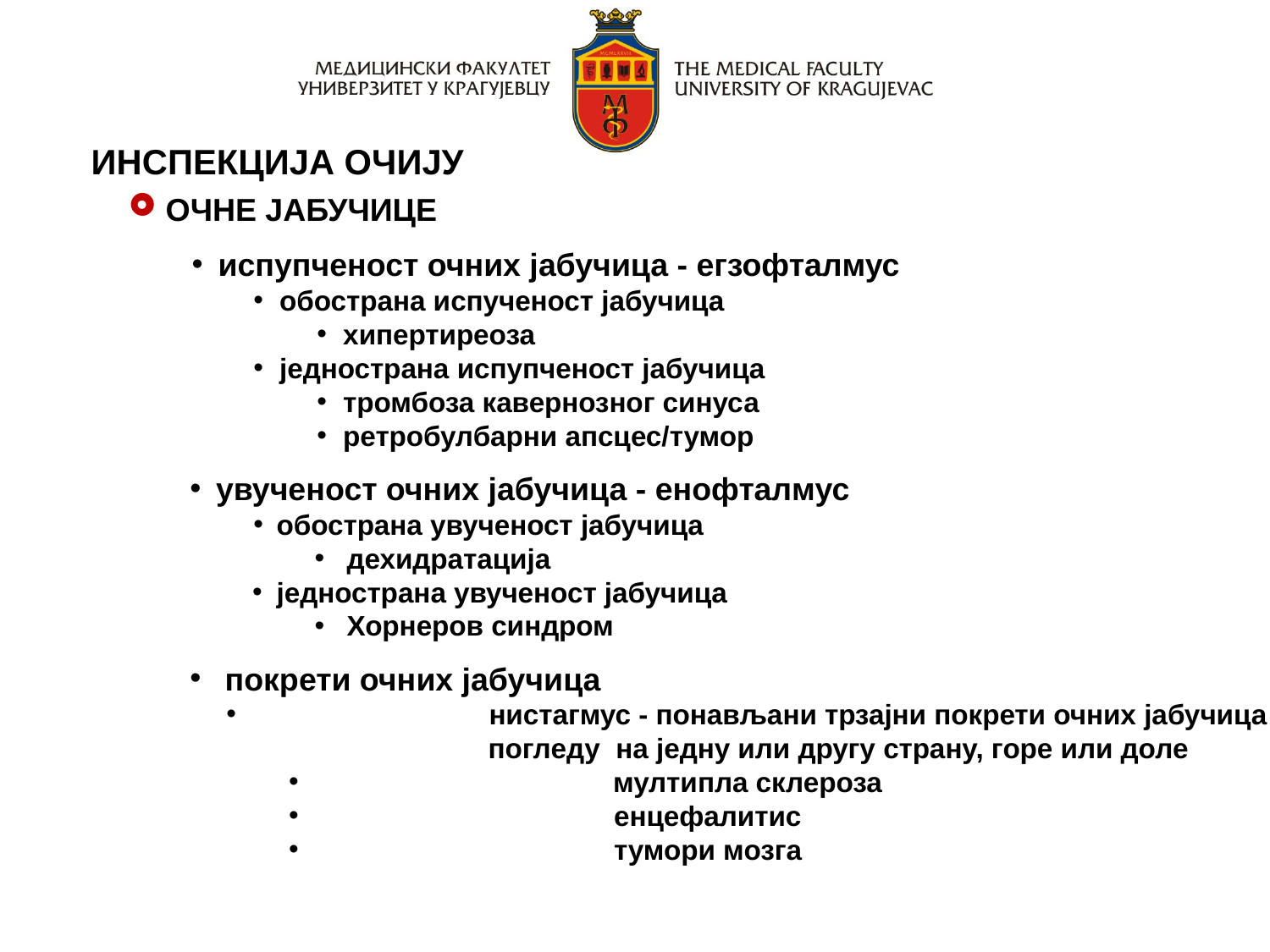

ИНСПЕКЦИЈА ОЧИЈУ

 ОЧНЕ ЈАБУЧИЦЕ

испупченост очних јабучица - егзофталмус
обострана испученост јабучица
хипертиреоза
једнострана испупченост јабучица
тромбоза кавернозног синуса
ретробулбарни апсцес/тумор

увученост очних јабучица - енофталмус
обострана увученост јабучица
 дехидратација
једнострана увученост јабучица
 Хорнеров синдром

 покрети очних јабучица
 	нистагмус - понављани трзајни покрети очних јабучица при
   	погледу  на једну или другу страну, горе или доле
	мултипла склероза
 	енцефалитис
 	тумори мозга